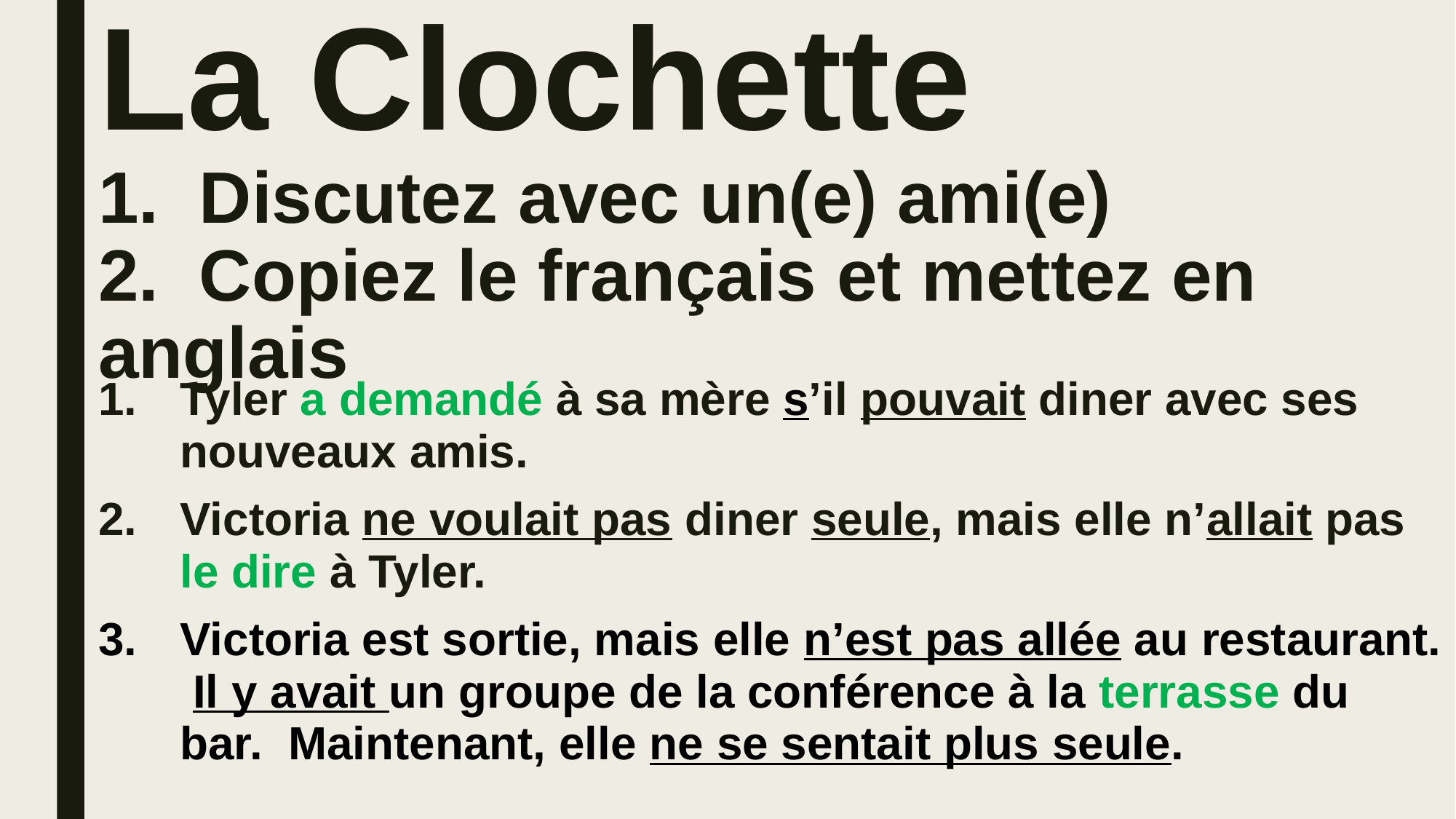

# La Clochette 1.  Discutez avec un(e) ami(e) 2.  Copiez le français et mettez en anglais
Tyler a demandé à sa mère s’il pouvait diner avec ses nouveaux amis.
Victoria ne voulait pas diner seule, mais elle n’allait pas le dire à Tyler.
Victoria est sortie, mais elle n’est pas allée au restaurant.  Il y avait un groupe de la conférence à la terrasse du bar.  Maintenant, elle ne se sentait plus seule.